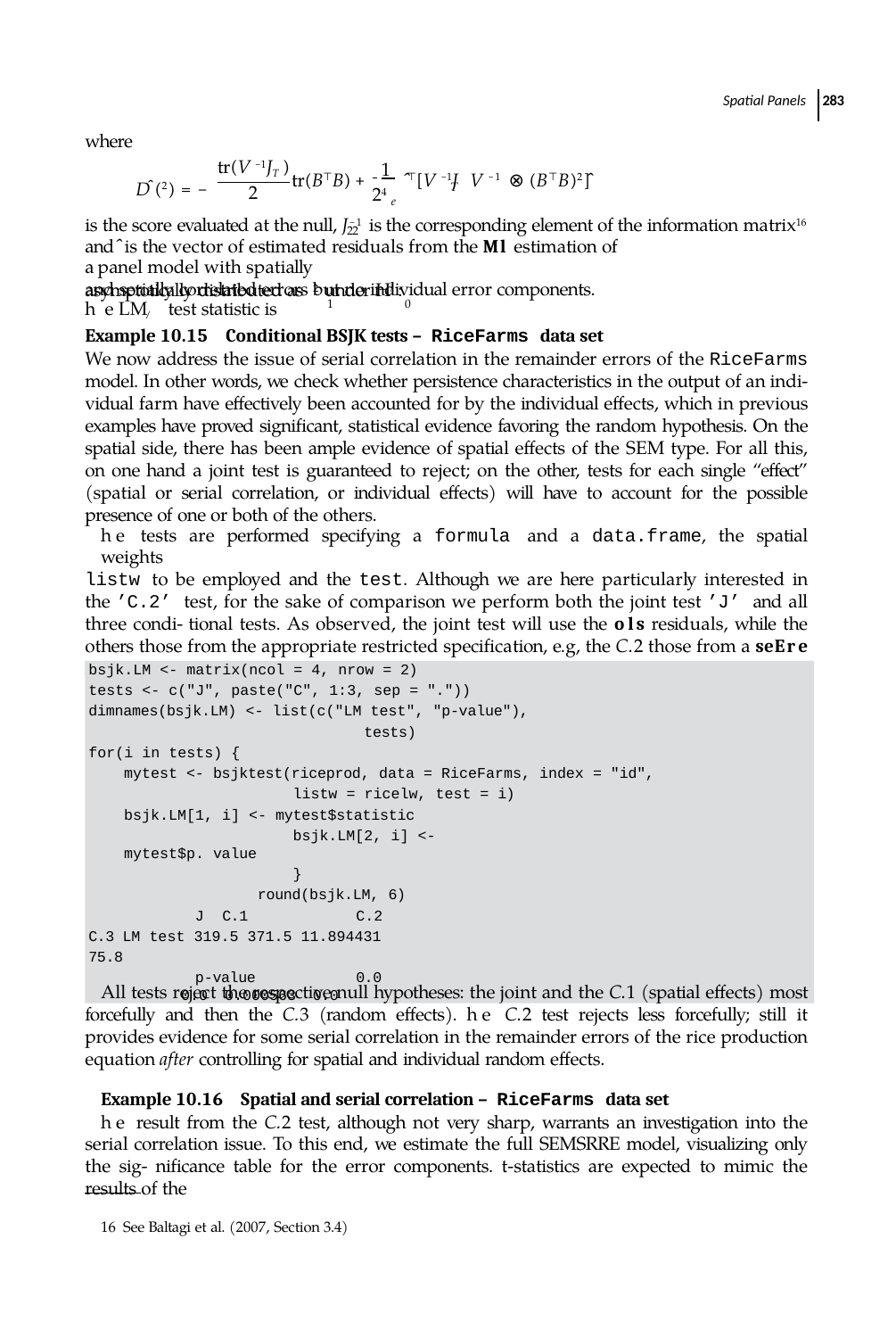

Spatial Panels  283

where
tr(V −1JT )
 1
tr(B⊤B) +	̂⊤[V −1J V −1 ⊗ (B⊤B)2]̂
D̂ (2) = −
  T

2
24

e
is the score evaluated at the null, J−1 is the corresponding element of the information matrix16
22
and ̂ is the vector of estimated residuals from the ml estimation of a panel model with spatially
and serially correlated errors but no individual error components. he LM∕ test statistic is
asymptotically distributed as  2 under Hj :
1	0

Example 10.15  Conditional BSJK tests – RiceFarms data set
We now address the issue of serial correlation in the remainder errors of the RiceFarms model. In other words, we check whether persistence characteristics in the output of an indi- vidual farm have effectively been accounted for by the individual effects, which in previous examples have proved signiﬁcant, statistical evidence favoring the random hypothesis. On the spatial side, there has been ample evidence of spatial effects of the SEM type. For all this, on one hand a joint test is guaranteed to reject; on the other, tests for each single “effect” (spatial or serial correlation, or individual effects) will have to account for the possible presence of one or both of the others.
he tests are performed specifying a formula and a data.frame, the spatial weights
listw to be employed and the test. Although we are here particularly interested in the ’C.2’ test, for the sake of comparison we perform both the joint test ’J’ and all three condi- tional tests. As observed, the joint test will use the ols residuals, while the others those from the appropriate restricted speciﬁcation, e.g, the C.2 those from a semre model.
bsjk.LM <- matrix(ncol = 4, nrow = 2)
tests <- c("J", paste("C", 1:3, sep = "."))
dimnames(bsjk.LM) <- list(c("LM test", "p-value"),
tests)
for(i in tests) {
mytest <- bsjktest(riceprod, data = RiceFarms, index = "id",
listw = ricelw, test = i) bsjk.LM[1, i] <- mytest$statistic
bsjk.LM[2, i] <- mytest$p. value
}
round(bsjk.LM, 6)
J	C.1	C.2 C.3 LM test 319.5 371.5 11.894431 75.8
p-value	0.0	0.0 0.000563 0.0
All tests reject the respective null hypotheses: the joint and the C.1 (spatial effects) most forcefully and then the C.3 (random effects). he C.2 test rejects less forcefully; still it provides evidence for some serial correlation in the remainder errors of the rice production equation after controlling for spatial and individual random effects.

Example 10.16  Spatial and serial correlation – RiceFarms data set
he result from the C.2 test, although not very sharp, warrants an investigation into the serial correlation issue. To this end, we estimate the full SEMSRRE model, visualizing only the sig- niﬁcance table for the error components. t-statistics are expected to mimic the results of the

16 See Baltagi et al. (2007, Section 3.4)